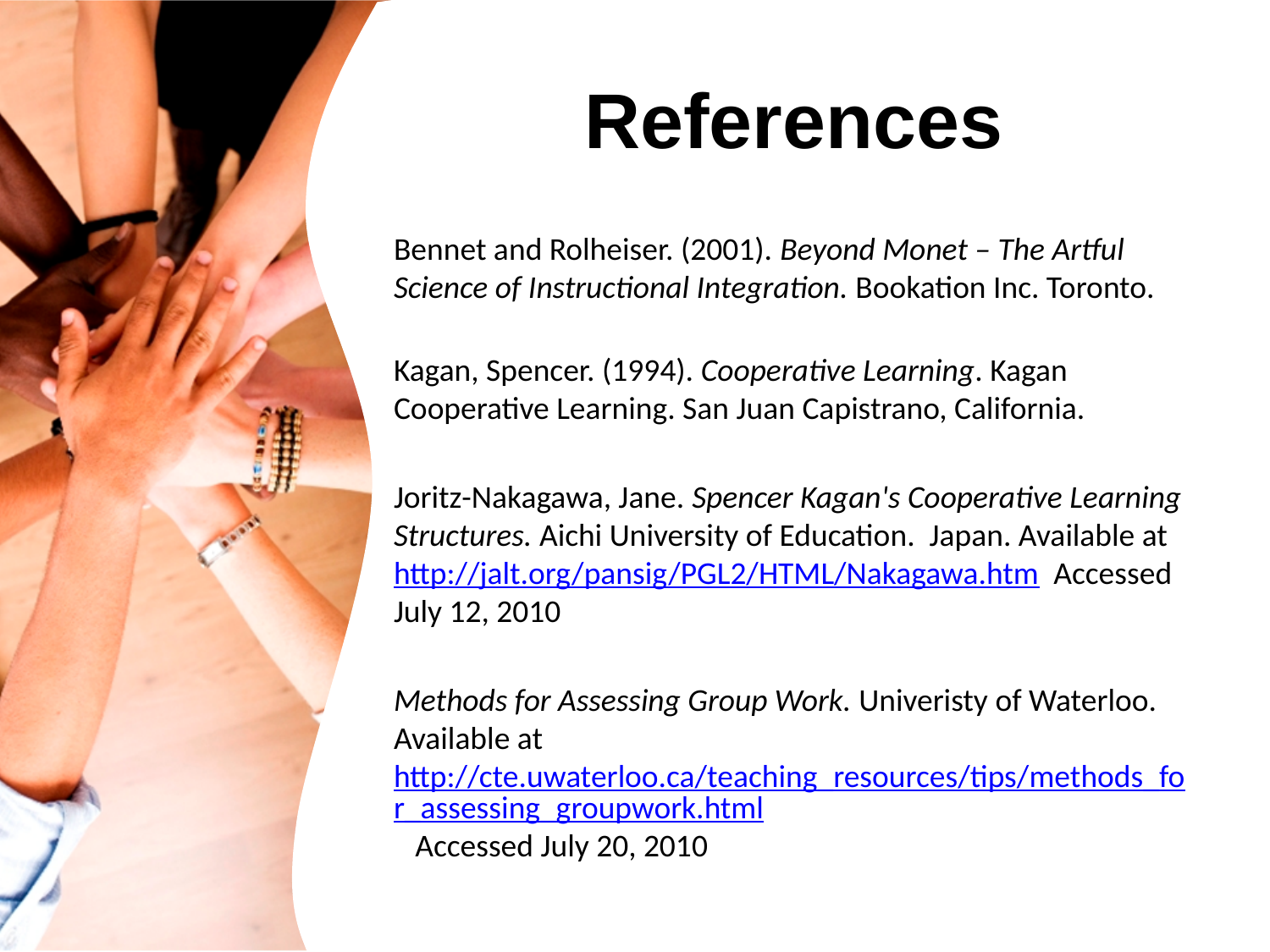

# References
Bennet and Rolheiser. (2001). Beyond Monet – The Artful Science of Instructional Integration. Bookation Inc. Toronto.
Kagan, Spencer. (1994). Cooperative Learning. Kagan Cooperative Learning. San Juan Capistrano, California.

Joritz-Nakagawa, Jane. Spencer Kagan's Cooperative Learning Structures. Aichi University of Education.  Japan. Available at http://jalt.org/pansig/PGL2/HTML/Nakagawa.htm  Accessed July 12, 2010

Methods for Assessing Group Work. Univeristy of Waterloo. Available at http://cte.uwaterloo.ca/teaching_resources/tips/methods_for_assessing_groupwork.html   Accessed July 20, 2010